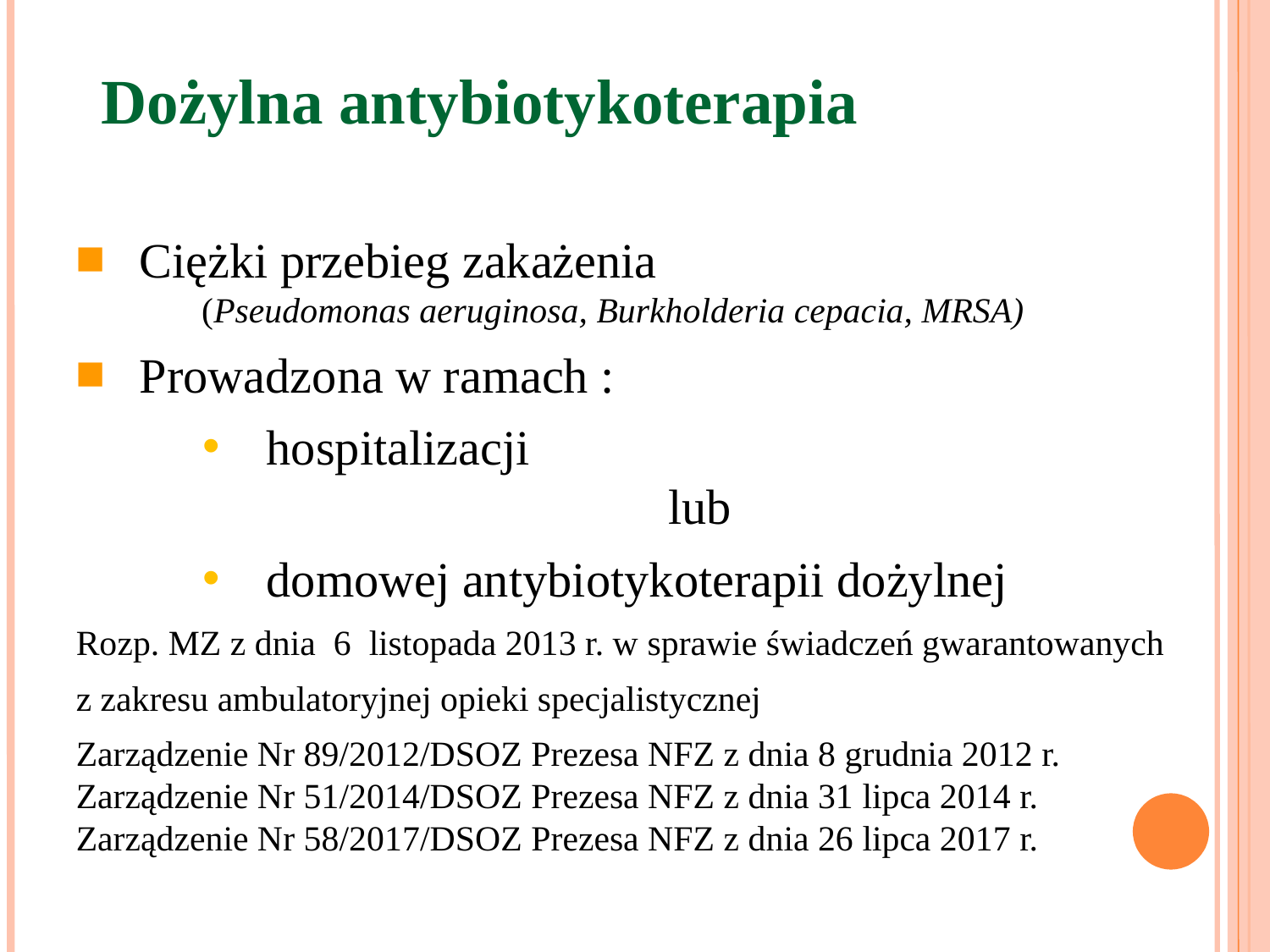

Dożylna antybiotykoterapia
Ciężki przebieg zakażenia
       (Pseudomonas aeruginosa, Burkholderia cepacia, MRSA)
Prowadzona w ramach :
hospitalizacji
                       		lub
domowej antybiotykoterapii dożylnej
Rozp. MZ z dnia  6  listopada 2013 r. w sprawie świadczeń gwarantowanych
z zakresu ambulatoryjnej opieki specjalistycznej
Zarządzenie Nr 89/2012/DSOZ Prezesa NFZ z dnia 8 grudnia 2012 r.
Zarządzenie Nr 51/2014/DSOZ Prezesa NFZ z dnia 31 lipca 2014 r.
Zarządzenie Nr 58/2017/DSOZ Prezesa NFZ z dnia 26 lipca 2017 r.